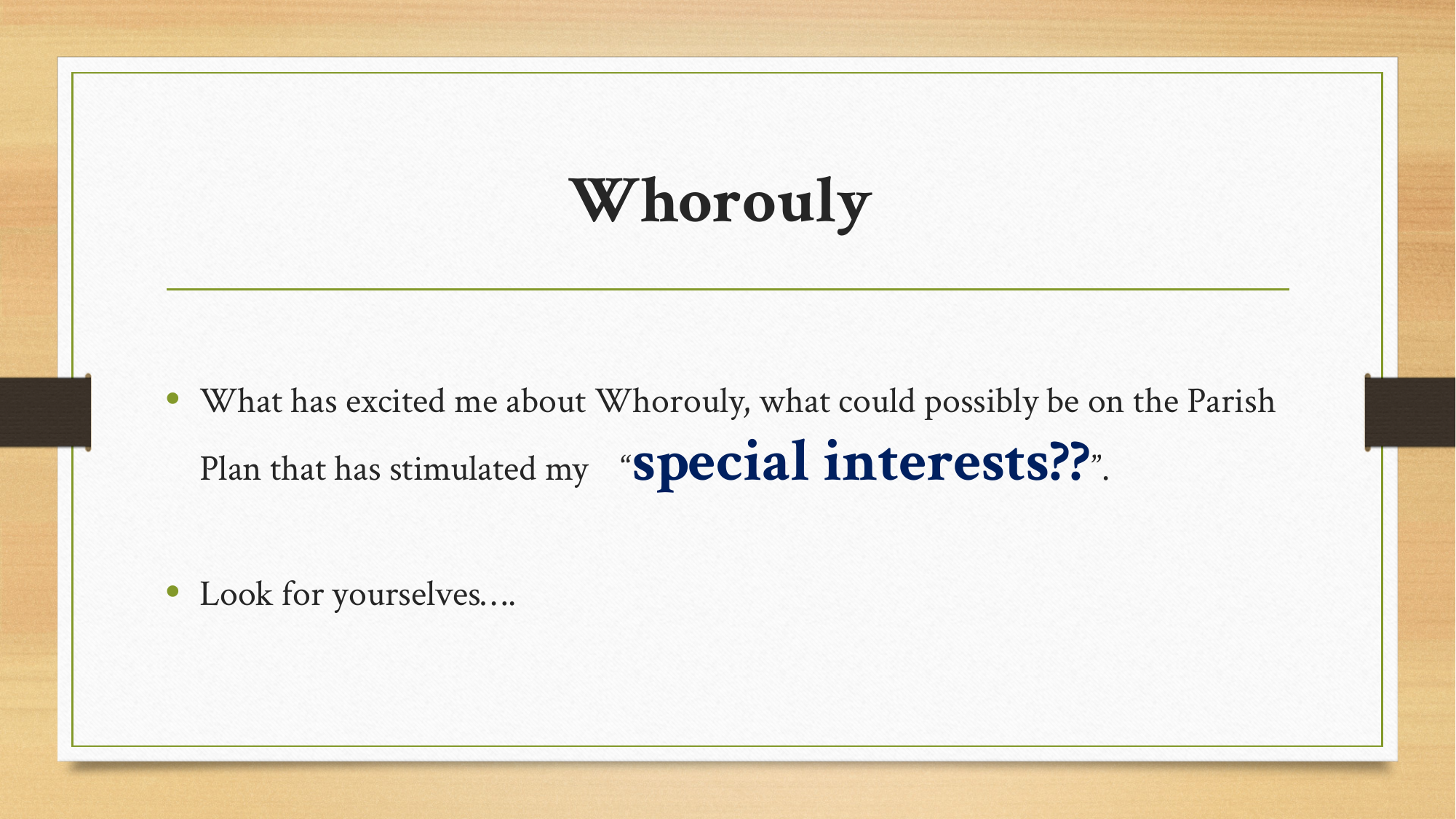

# Whorouly

What has excited me about Whorouly, what could possibly be on the Parish Plan that has stimulated my    “special interests??”.

Look for yourselves….